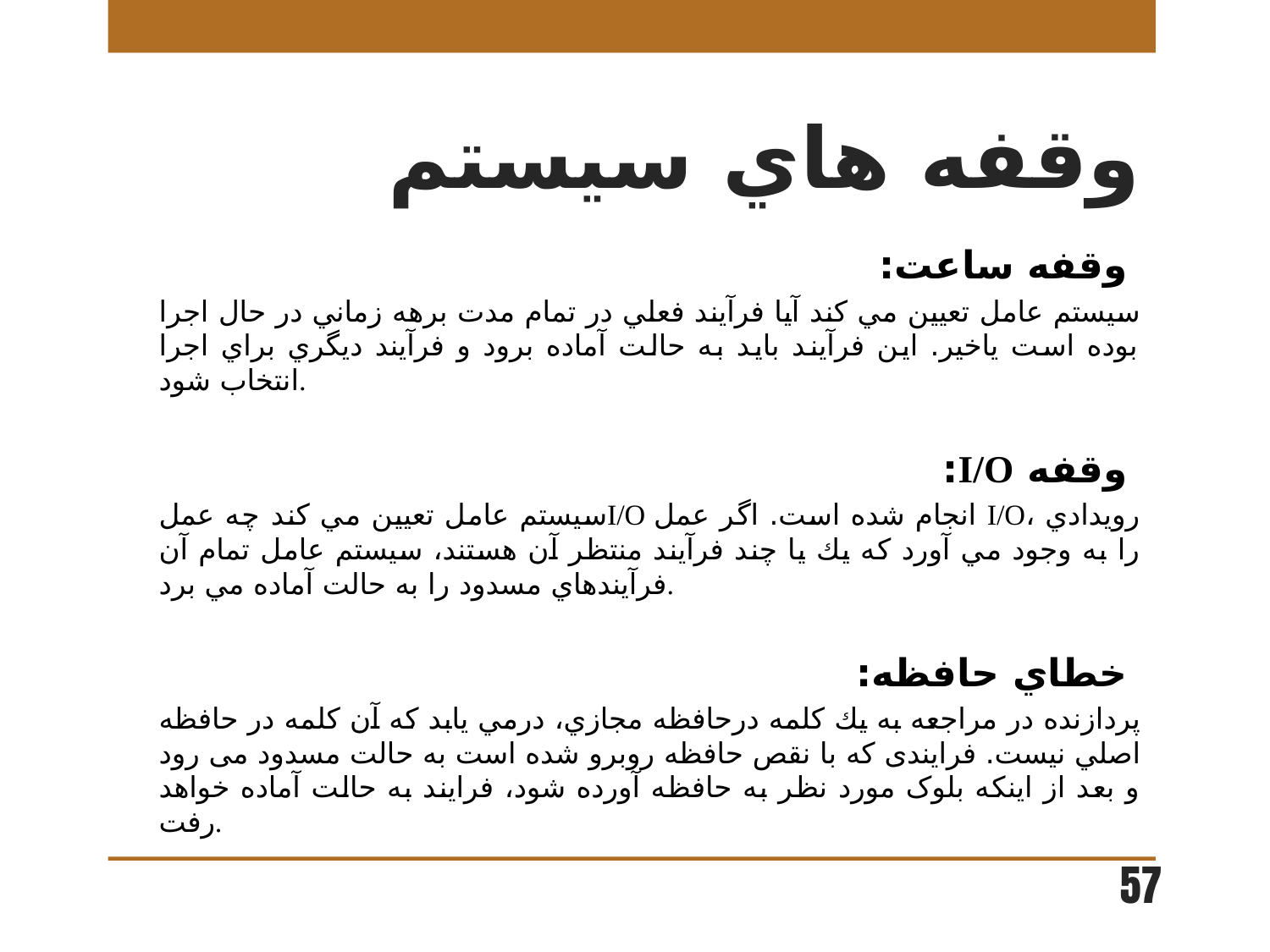

# وقفه هاي سيستم
 وقفه ساعت:
سيستم عامل تعيين مي كند آيا فرآيند فعلي در تمام مدت برهه زماني در حال اجرا بوده است ياخير. اين فرآيند بايد به حالت آماده برود و فرآيند ديگري براي اجرا انتخاب شود.

 وقفه I/O:
سيستم عامل تعيين مي كند چه عملI/O انجام شده است. اگر عمل I/O، رويدادي را به وجود مي آورد كه يك يا چند فرآيند منتظر آن هستند، سيستم عامل تمام آن فرآيندهاي مسدود را به حالت آماده مي برد.

 خطاي حافظه:
پردازنده در مراجعه به يك كلمه درحافظه مجازي، درمي يابد كه آن كلمه در حافظه اصلي نيست. فرایندی که با نقص حافظه روبرو شده است به حالت مسدود می رود و بعد از اینکه بلوک مورد نظر به حافظه آورده شود، فرایند به حالت آماده خواهد رفت.
57